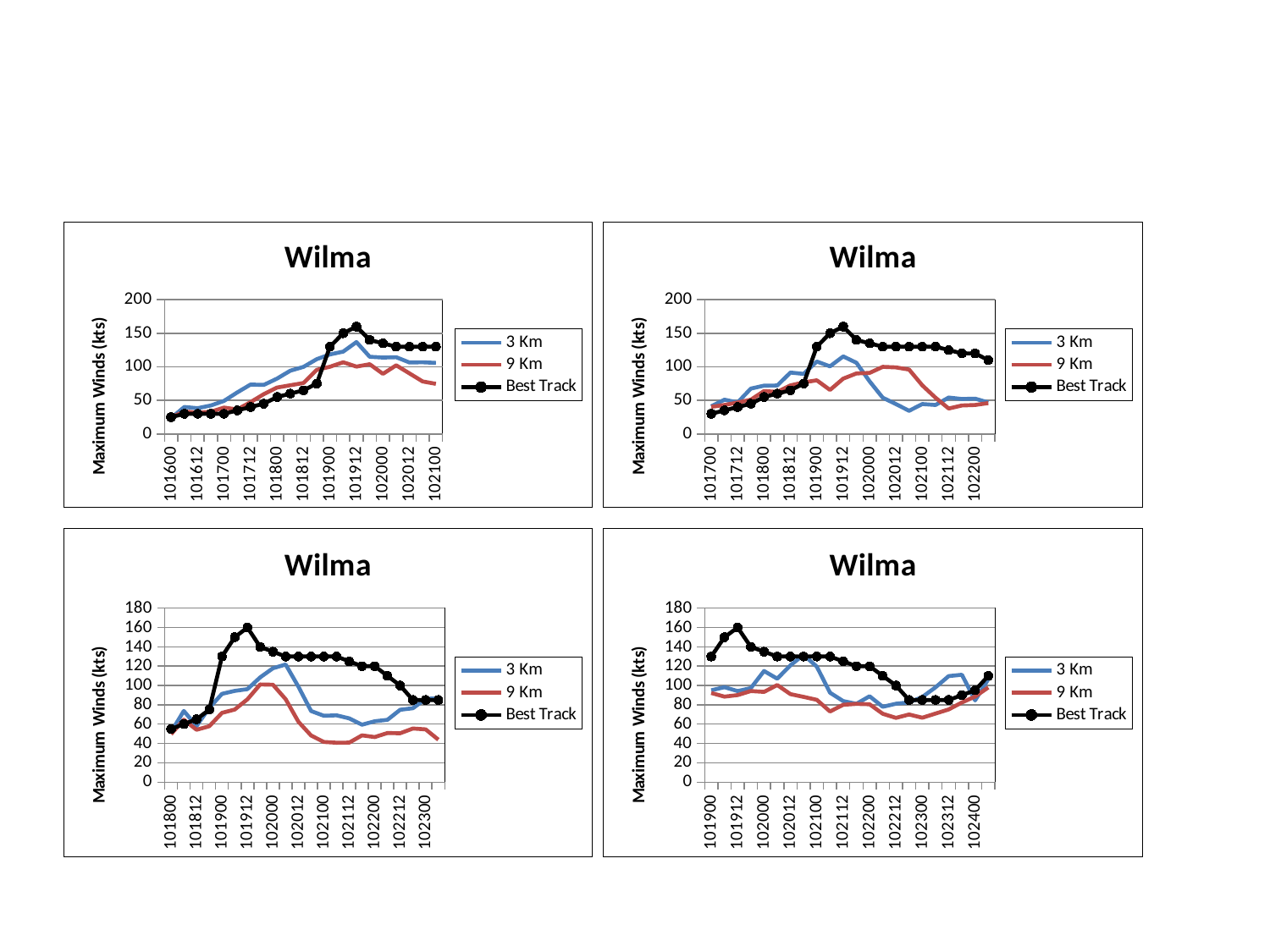

### Chart: Wilma

| Category |  |  |  |
|---|---|---|---|
| 101700.0 | 41.1597 | 40.3278 | 30.0 |
| 101706.0 | 50.9369 | 43.1045 | 35.0 |
| 101712.0 | 46.8561 | 46.7 | 40.0 |
| 101718.0 | 67.479 | 50.9677 | 45.0 |
| 101800.0 | 71.9236 | 63.85489999999999 | 55.0 |
| 101806.0 | 72.12229999999998 | 62.5549 | 60.0 |
| 101812.0 | 91.37479999999998 | 72.2267 | 65.0 |
| 101818.0 | 89.367 | 76.7643 | 75.0 |
| 101900.0 | 107.9485 | 79.86 | 130.0 |
| 101906.0 | 100.6186 | 65.49010000000003 | 150.0 |
| 101912.0 | 115.5223 | 82.34970000000001 | 160.0 |
| 101918.0 | 106.0692 | 90.037 | 140.0 |
| 102000.0 | 78.3056 | 90.8544 | 135.0 |
| 102006.0 | 53.9447 | 99.8549 | 130.0 |
| 102012.0 | 44.3974 | 99.049 | 130.0 |
| 102018.0 | 34.46100000000001 | 95.8891 | 130.0 |
| 102100.0 | 44.4561 | 72.3167 | 130.0 |
| 102106.0 | 43.0746 | 53.9821 | 130.0 |
| 102112.0 | 54.194 | 37.812 | 125.0 |
| 102118.0 | 51.9837 | 42.3385 | 120.0 |
| 102200.0 | 52.496 | 43.0626 | 120.0 |
| 102206.0 | 46.8319 | 45.89100000000001 | 110.0 |

### Chart: Wilma

| Category |  |  |  |
|---|---|---|---|
| 101600.0 | 23.6037 | 24.5079 | 25.0 |
| 101606.0 | 40.07910000000001 | 33.374 | 30.0 |
| 101612.0 | 38.3467 | 31.66529999999998 | 30.0 |
| 101618.0 | 42.3099 | 33.1161 | 30.0 |
| 101700.0 | 49.2107 | 39.1676 | 30.0 |
| 101706.0 | 61.8763 | 36.4467 | 35.0 |
| 101712.0 | 73.5343 | 47.3142 | 40.0 |
| 101718.0 | 73.0027 | 59.22710000000002 | 45.0 |
| 101800.0 | 82.3875 | 69.0484 | 55.0 |
| 101806.0 | 94.17239999999993 | 72.5189 | 60.0 |
| 101812.0 | 99.91760000000004 | 75.8664 | 65.0 |
| 101818.0 | 111.4257 | 95.416 | 75.0 |
| 101900.0 | 118.5217 | 100.0105 | 130.0 |
| 101906.0 | 122.6582 | 106.8405 | 150.0 |
| 101912.0 | 136.8919000000001 | 100.2801 | 160.0 |
| 101918.0 | 115.0371 | 103.9454 | 140.0 |
| 102000.0 | 113.8329 | 89.49180000000003 | 135.0 |
| 102006.0 | 114.3206 | 102.1783 | 130.0 |
| 102012.0 | 106.5398 | 90.2404 | 130.0 |
| 102018.0 | 106.8492 | 78.1665 | 130.0 |
| 102100.0 | 105.8806 | 74.5363 | 130.0 |

### Chart: Wilma

| Category |  |  |  |
|---|---|---|---|
| 101800.0 | 51.8905 | 49.6366 | 55.0 |
| 101806.0 | 73.68259999999998 | 64.57889999999996 | 60.0 |
| 101812.0 | 57.9736 | 54.1619 | 65.0 |
| 101818.0 | 76.8445 | 57.8512 | 75.0 |
| 101900.0 | 91.35849999999998 | 71.6242 | 130.0 |
| 101906.0 | 94.4227 | 75.1195 | 150.0 |
| 101912.0 | 96.2361 | 85.6933 | 160.0 |
| 101918.0 | 108.4733 | 101.1264 | 140.0 |
| 102000.0 | 117.874 | 100.8153 | 135.0 |
| 102006.0 | 121.7531 | 85.7984 | 130.0 |
| 102012.0 | 98.82349999999998 | 62.4934 | 130.0 |
| 102018.0 | 73.5345 | 48.23670000000001 | 130.0 |
| 102100.0 | 68.65639999999996 | 41.52390000000001 | 130.0 |
| 102106.0 | 69.1135 | 40.77310000000002 | 130.0 |
| 102112.0 | 65.95070000000001 | 40.89850000000001 | 125.0 |
| 102118.0 | 59.3628 | 48.36620000000001 | 120.0 |
| 102200.0 | 62.9635 | 46.62670000000002 | 120.0 |
| 102206.0 | 64.4357 | 50.82680000000001 | 110.0 |
| 102212.0 | 74.8236 | 50.56510000000002 | 100.0 |
| 102218.0 | 76.4773 | 55.4646 | 85.0 |
| 102300.0 | 86.12659999999998 | 54.56820000000001 | 85.0 |
| 102306.0 | 86.82 | 43.9473 | 85.0 |

### Chart: Wilma

| Category |  |  |  |
|---|---|---|---|
| 101900.0 | 95.07559999999998 | 92.2321 | 130.0 |
| 101906.0 | 98.275 | 88.4378 | 150.0 |
| 101912.0 | 94.2373 | 90.06579999999998 | 160.0 |
| 101918.0 | 97.3656 | 94.2944 | 140.0 |
| 102000.0 | 115.0426 | 93.4057 | 135.0 |
| 102006.0 | 107.0819 | 100.4981 | 130.0 |
| 102012.0 | 120.9308 | 91.0348 | 130.0 |
| 102018.0 | 131.7614 | 88.2026 | 130.0 |
| 102100.0 | 119.5085 | 85.13979999999998 | 130.0 |
| 102106.0 | 92.56720000000004 | 73.1135 | 130.0 |
| 102112.0 | 83.87179999999998 | 79.99960000000004 | 125.0 |
| 102118.0 | 80.9896 | 80.9711 | 120.0 |
| 102200.0 | 88.87789999999998 | 80.5444 | 120.0 |
| 102206.0 | 77.9634 | 70.703 | 110.0 |
| 102212.0 | 81.09 | 66.49780000000003 | 100.0 |
| 102218.0 | 82.5184 | 69.9658 | 85.0 |
| 102300.0 | 88.0984 | 66.6331 | 85.0 |
| 102306.0 | 98.0975 | 70.9389 | 85.0 |
| 102312.0 | 109.741 | 75.21270000000001 | 85.0 |
| 102318.0 | 111.1459 | 82.3811 | 90.0 |
| 102400.0 | 84.5575 | 88.4894 | 95.0 |
| 102406.0 | 106.562 | 98.0099 | 110.0 |